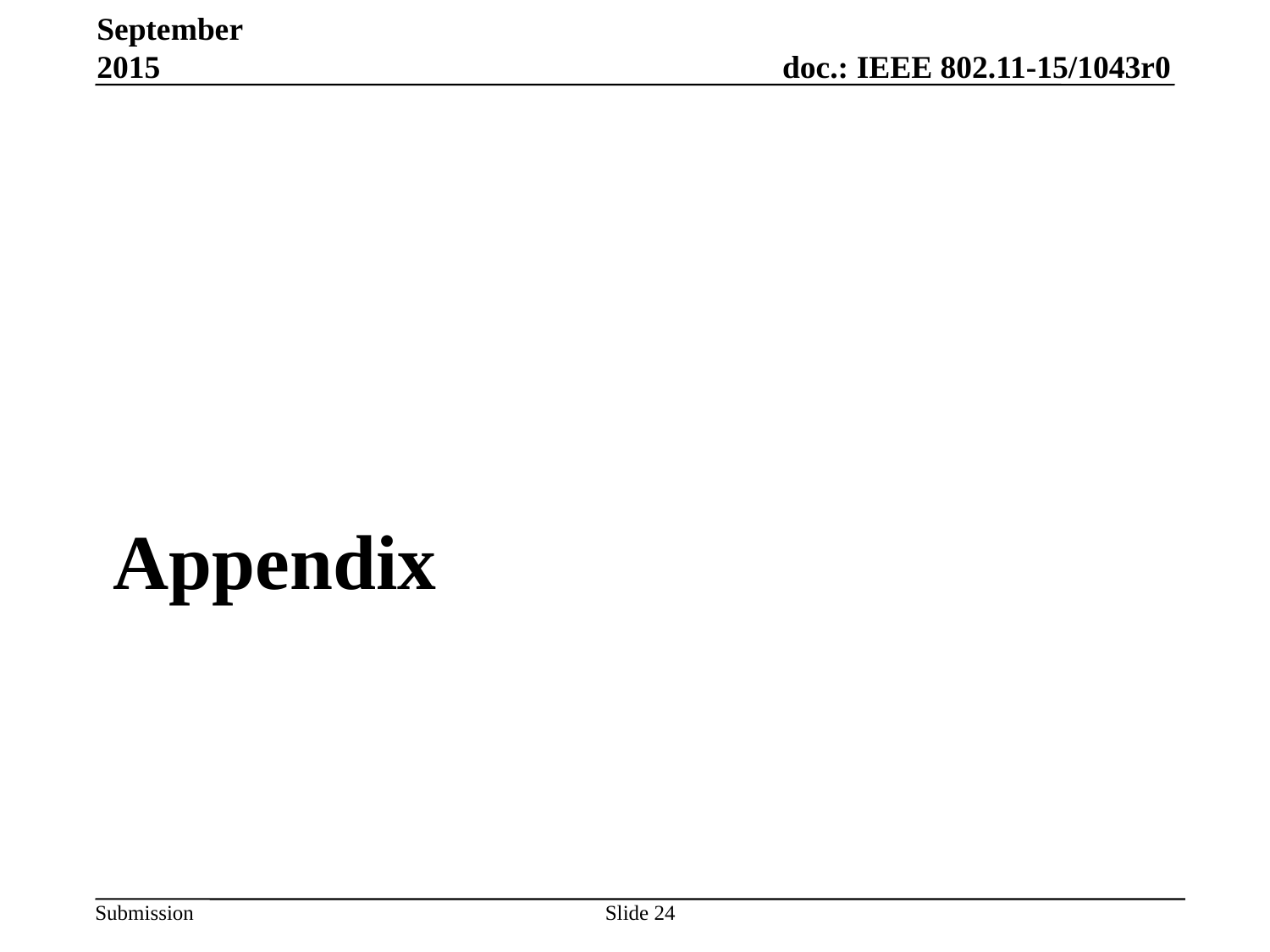

September 2015
Appendix
Slide 24
Yusuke Tanaka, Sony Corporation